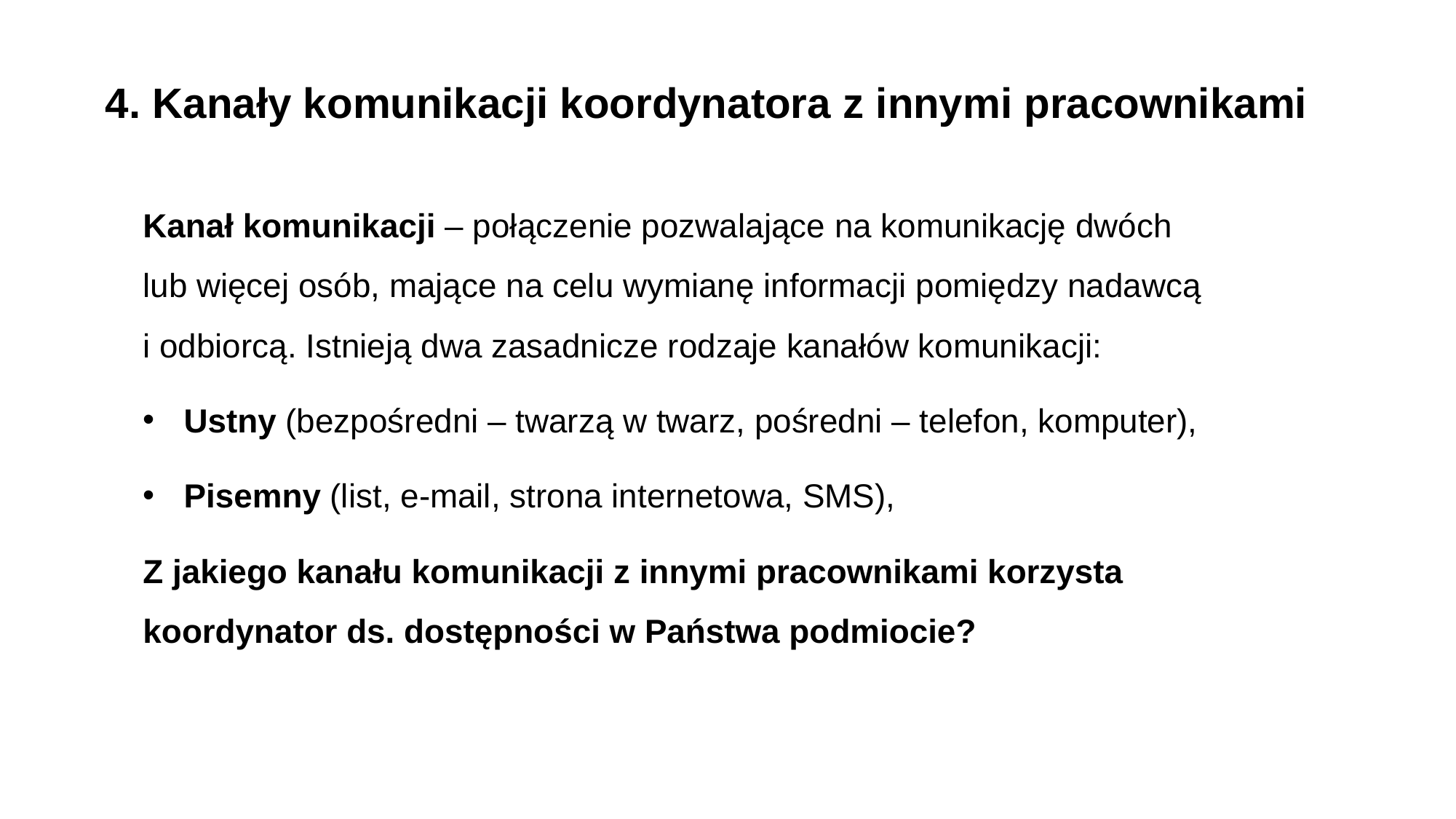

4. Kanały komunikacji koordynatora z innymi pracownikami
Kanał komunikacji – połączenie pozwalające na komunikację dwóch
lub więcej osób, mające na celu wymianę informacji pomiędzy nadawcą
i odbiorcą. Istnieją dwa zasadnicze rodzaje kanałów komunikacji:
Ustny (bezpośredni – twarzą w twarz, pośredni – telefon, komputer),
Pisemny (list, e-mail, strona internetowa, SMS),
Z jakiego kanału komunikacji z innymi pracownikami korzysta koordynator ds. dostępności w Państwa podmiocie?